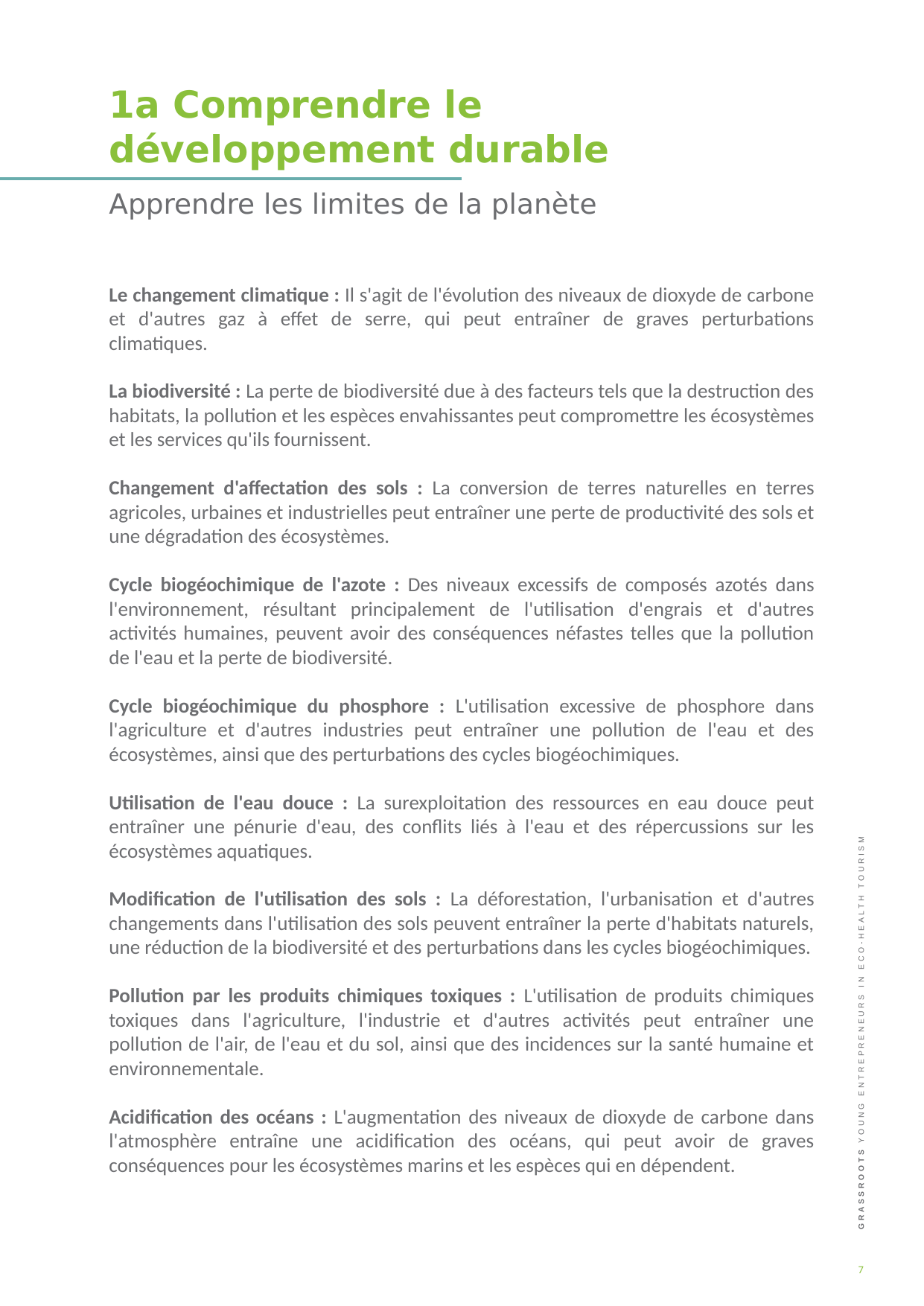

1a Comprendre le développement durable
Apprendre les limites de la planète
Le changement climatique : Il s'agit de l'évolution des niveaux de dioxyde de carbone et d'autres gaz à effet de serre, qui peut entraîner de graves perturbations climatiques.
La biodiversité : La perte de biodiversité due à des facteurs tels que la destruction des habitats, la pollution et les espèces envahissantes peut compromettre les écosystèmes et les services qu'ils fournissent.
Changement d'affectation des sols : La conversion de terres naturelles en terres agricoles, urbaines et industrielles peut entraîner une perte de productivité des sols et une dégradation des écosystèmes.
Cycle biogéochimique de l'azote : Des niveaux excessifs de composés azotés dans l'environnement, résultant principalement de l'utilisation d'engrais et d'autres activités humaines, peuvent avoir des conséquences néfastes telles que la pollution de l'eau et la perte de biodiversité.
Cycle biogéochimique du phosphore : L'utilisation excessive de phosphore dans l'agriculture et d'autres industries peut entraîner une pollution de l'eau et des écosystèmes, ainsi que des perturbations des cycles biogéochimiques.
Utilisation de l'eau douce : La surexploitation des ressources en eau douce peut entraîner une pénurie d'eau, des conflits liés à l'eau et des répercussions sur les écosystèmes aquatiques.
Modification de l'utilisation des sols : La déforestation, l'urbanisation et d'autres changements dans l'utilisation des sols peuvent entraîner la perte d'habitats naturels, une réduction de la biodiversité et des perturbations dans les cycles biogéochimiques.
Pollution par les produits chimiques toxiques : L'utilisation de produits chimiques toxiques dans l'agriculture, l'industrie et d'autres activités peut entraîner une pollution de l'air, de l'eau et du sol, ainsi que des incidences sur la santé humaine et environnementale.
Acidification des océans : L'augmentation des niveaux de dioxyde de carbone dans l'atmosphère entraîne une acidification des océans, qui peut avoir de graves conséquences pour les écosystèmes marins et les espèces qui en dépendent.

7